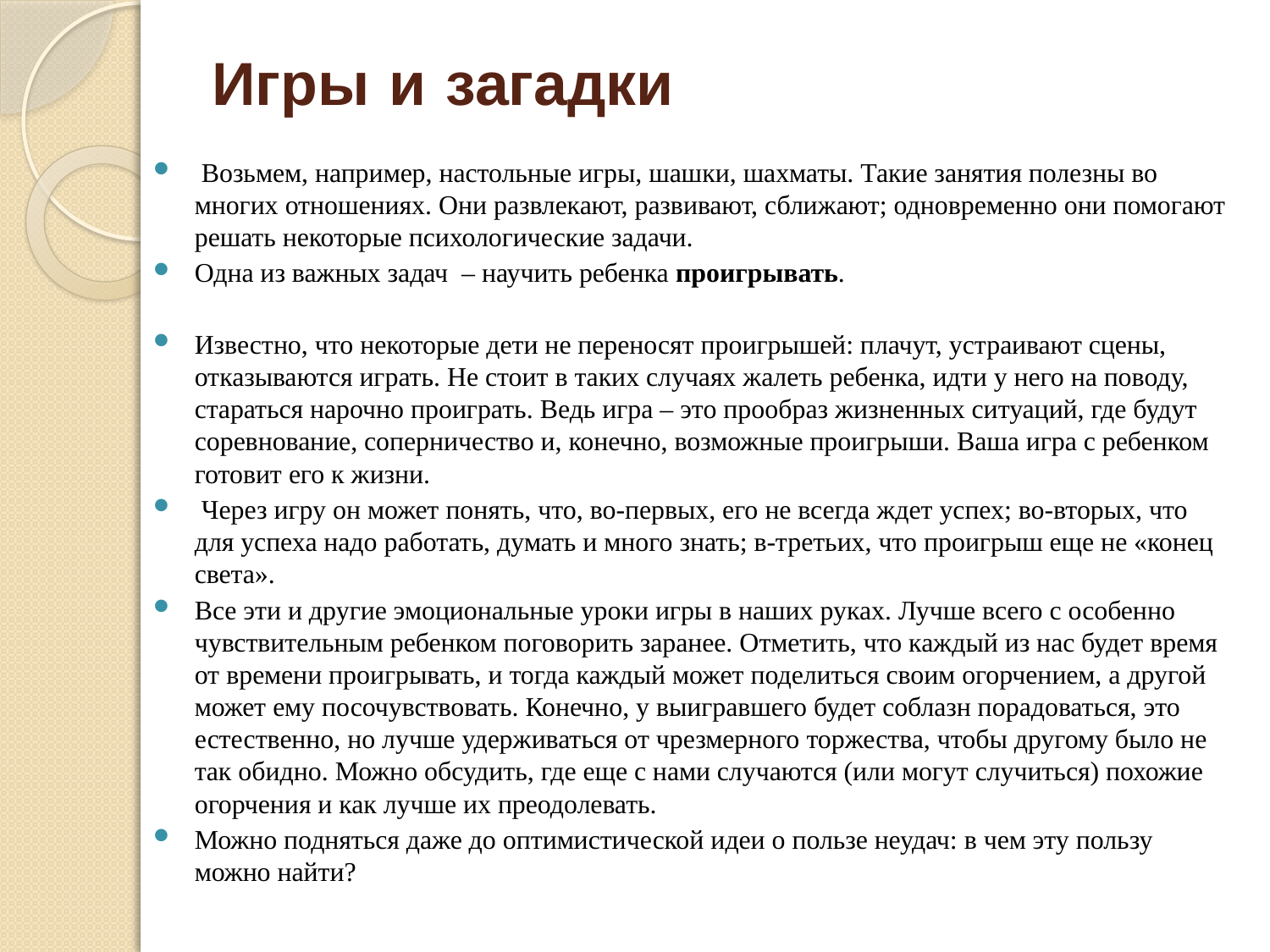

# Игры и загадки
 Возьмем, например, настольные игры, шашки, шахматы. Такие занятия полезны во многих отношениях. Они развлекают, развивают, сближают; одновременно они помогают решать некоторые психологические задачи.
Одна из важных задач  – научить ребенка проигрывать.

Известно, что некоторые дети не переносят проигрышей: плачут, устраивают сцены, отказываются играть. Не стоит в таких случаях жалеть ребенка, идти у него на поводу, стараться нарочно проиграть. Ведь игра – это прообраз жизненных ситуаций, где будут соревнование, соперничество и, конечно, возможные проигрыши. Ваша игра с ребенком готовит его к жизни.
 Через игру он может понять, что, во-первых, его не всегда ждет успех; во-вторых, что для успеха надо работать, думать и много знать; в-третьих, что проигрыш еще не «конец света».
Все эти и другие эмоциональные уроки игры в наших руках. Лучше всего с особенно чувствительным ребенком поговорить заранее. Отметить, что каждый из нас будет время от времени проигрывать, и тогда каждый может поделиться своим огорчением, а другой может ему посочувствовать. Конечно, у выигравшего будет соблазн порадоваться, это естественно, но лучше удерживаться от чрезмерного торжества, чтобы другому было не так обидно. Можно обсудить, где еще с нами случаются (или могут случиться) похожие огорчения и как лучше их преодолевать.
Можно подняться даже до оптимистической идеи о пользе неудач: в чем эту пользу можно найти?